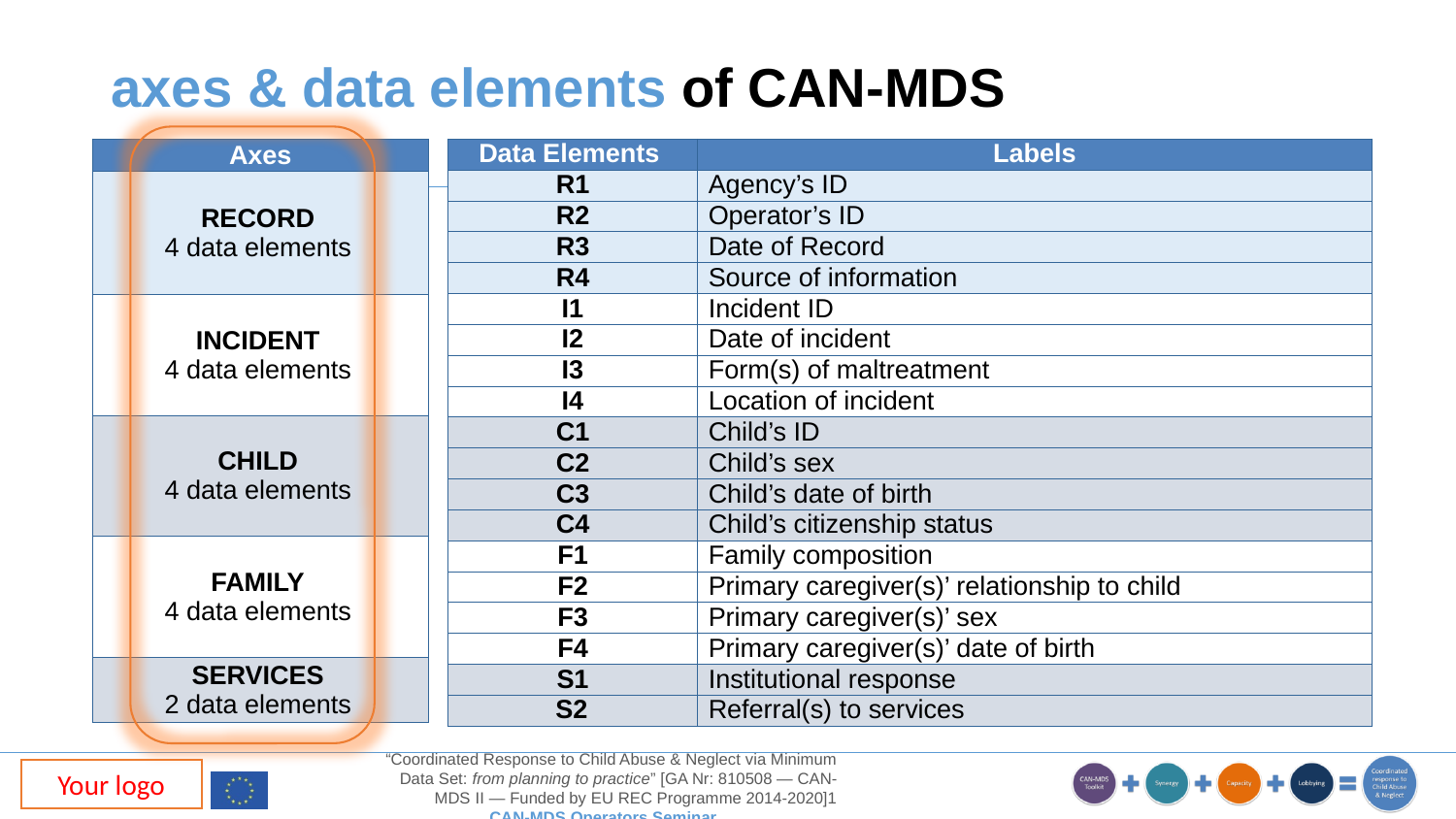

# axes & data elements of CAN-MDS

| Axes |
| --- |
| RECORD 4 data elements |
| INCIDENT 4 data elements |
| CHILD 4 data elements |
| FAMILY 4 data elements |
| SERVICES 2 data elements |
| Data Elements | Labels |
| --- | --- |
| R1 | Agency’s ID |
| R2 | Operator’s ID |
| R3 | Date of Record |
| R4 | Source of information |
| I1 | Incident ID |
| I2 | Date of incident |
| I3 | Form(s) of maltreatment |
| I4 | Location of incident |
| C1 | Child’s ID |
| C2 | Child’s sex |
| C3 | Child’s date of birth |
| C4 | Child’s citizenship status |
| F1 | Family composition |
| F2 | Primary caregiver(s)’ relationship to child |
| F3 | Primary caregiver(s)’ sex |
| F4 | Primary caregiver(s)’ date of birth |
| S1 | Institutional response |
| S2 | Referral(s) to services |